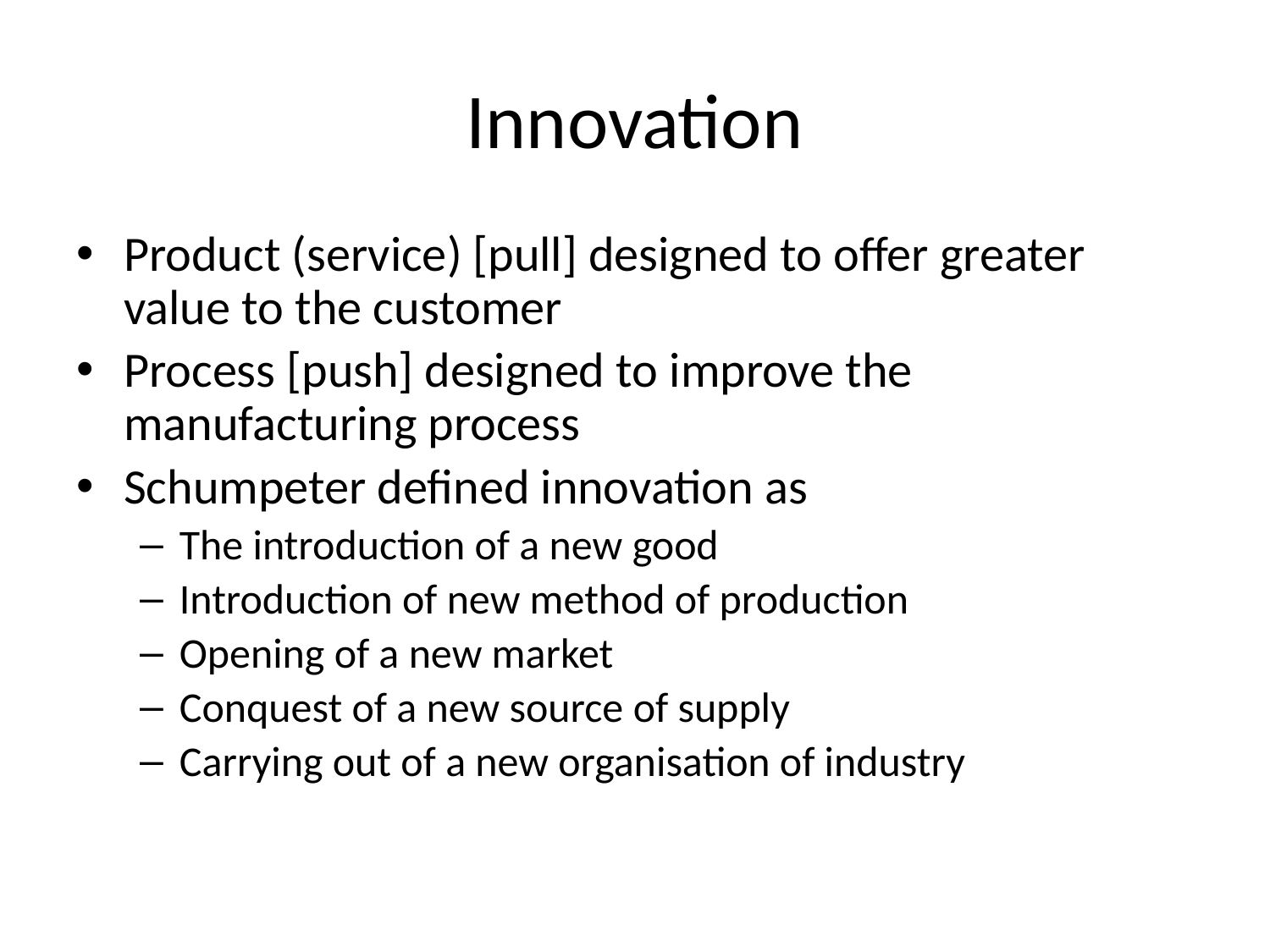

# Innovation
Product (service) [pull] designed to offer greater value to the customer
Process [push] designed to improve the manufacturing process
Schumpeter defined innovation as
The introduction of a new good
Introduction of new method of production
Opening of a new market
Conquest of a new source of supply
Carrying out of a new organisation of industry